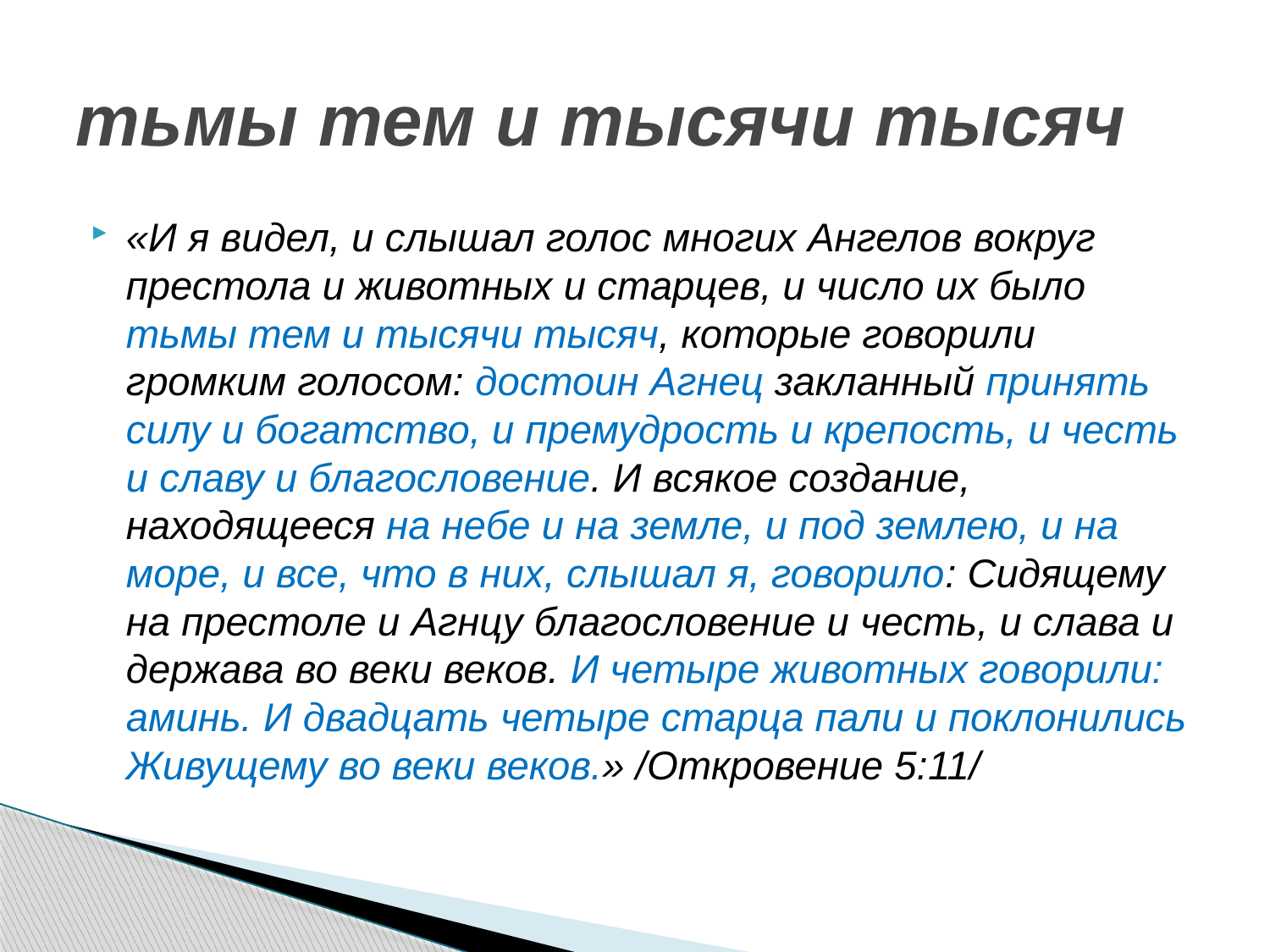

# тьмы тем и тысячи тысяч
«И я видел, и слышал голос многих Ангелов вокруг престола и животных и старцев, и число их было тьмы тем и тысячи тысяч, которые говорили громким голосом: достоин Агнец закланный принять силу и богатство, и премудрость и крепость, и честь и славу и благословение. И всякое создание, находящееся на небе и на земле, и под землею, и на море, и все, что в них, слышал я, говорило: Сидящему на престоле и Агнцу благословение и честь, и слава и держава во веки веков. И четыре животных говорили: аминь. И двадцать четыре старца пали и поклонились Живущему во веки веков.» /Откровение 5:11/